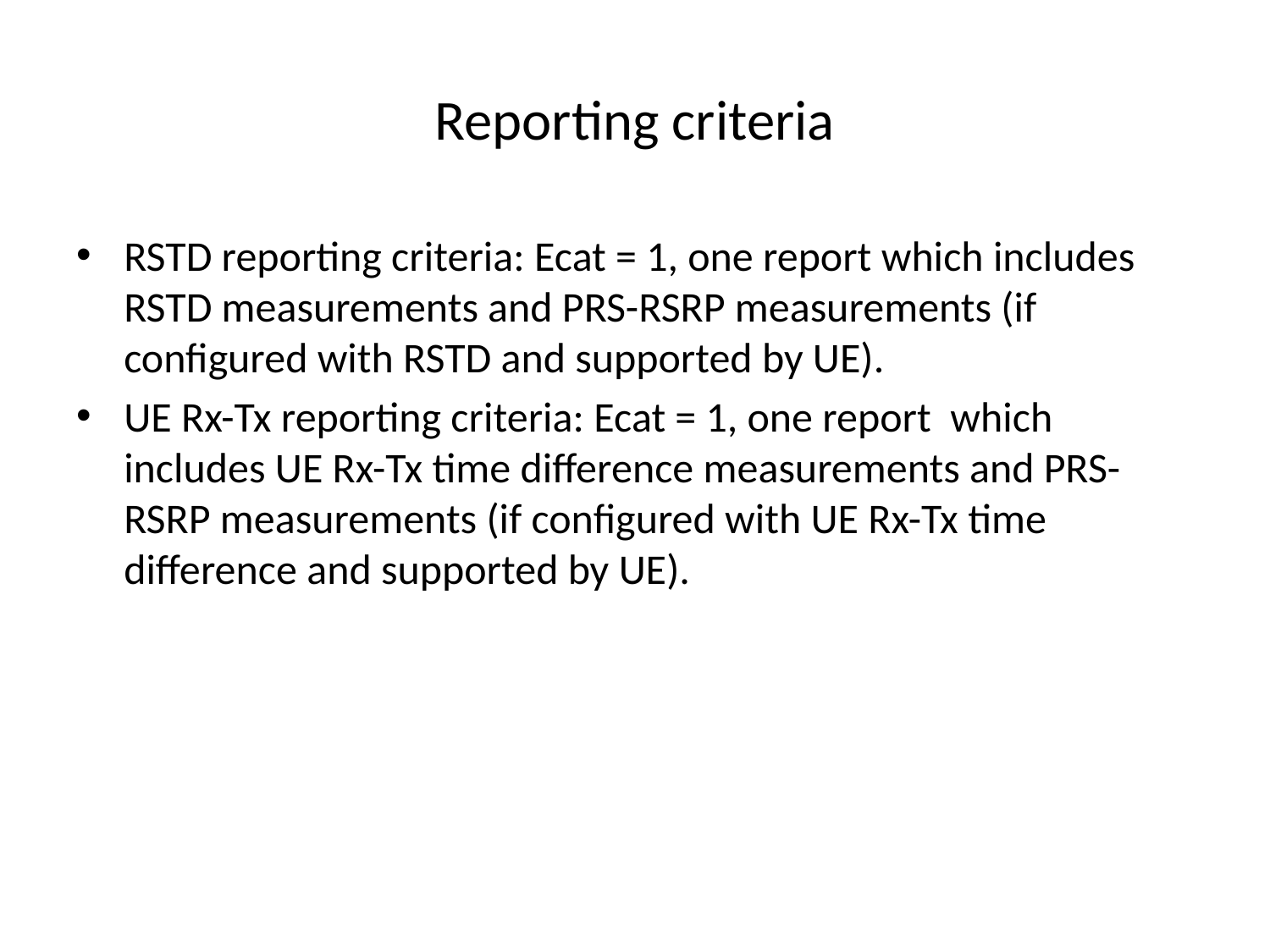

# Reporting criteria
RSTD reporting criteria: Ecat = 1, one report which includes RSTD measurements and PRS-RSRP measurements (if configured with RSTD and supported by UE).
UE Rx-Tx reporting criteria: Ecat = 1, one report  which includes UE Rx-Tx time difference measurements and PRS-RSRP measurements (if configured with UE Rx-Tx time difference and supported by UE).